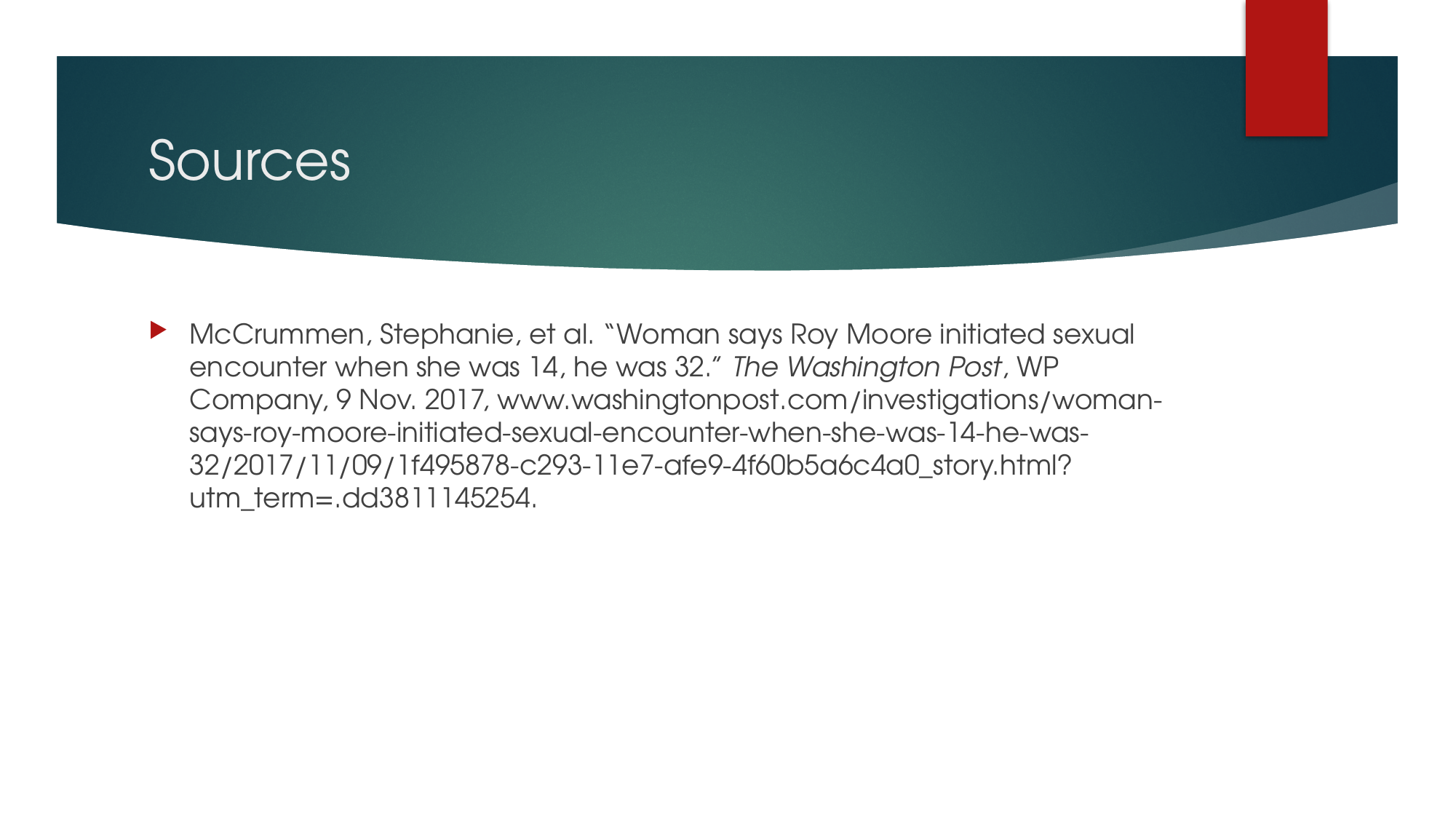

# Sources
McCrummen, Stephanie, et al. “Woman says Roy Moore initiated sexual encounter when she was 14, he was 32.” The Washington Post, WP Company, 9 Nov. 2017, www.washingtonpost.com/investigations/woman-says-roy-moore-initiated-sexual-encounter-when-she-was-14-he-was-32/2017/11/09/1f495878-c293-11e7-afe9-4f60b5a6c4a0_story.html?utm_term=.dd3811145254.